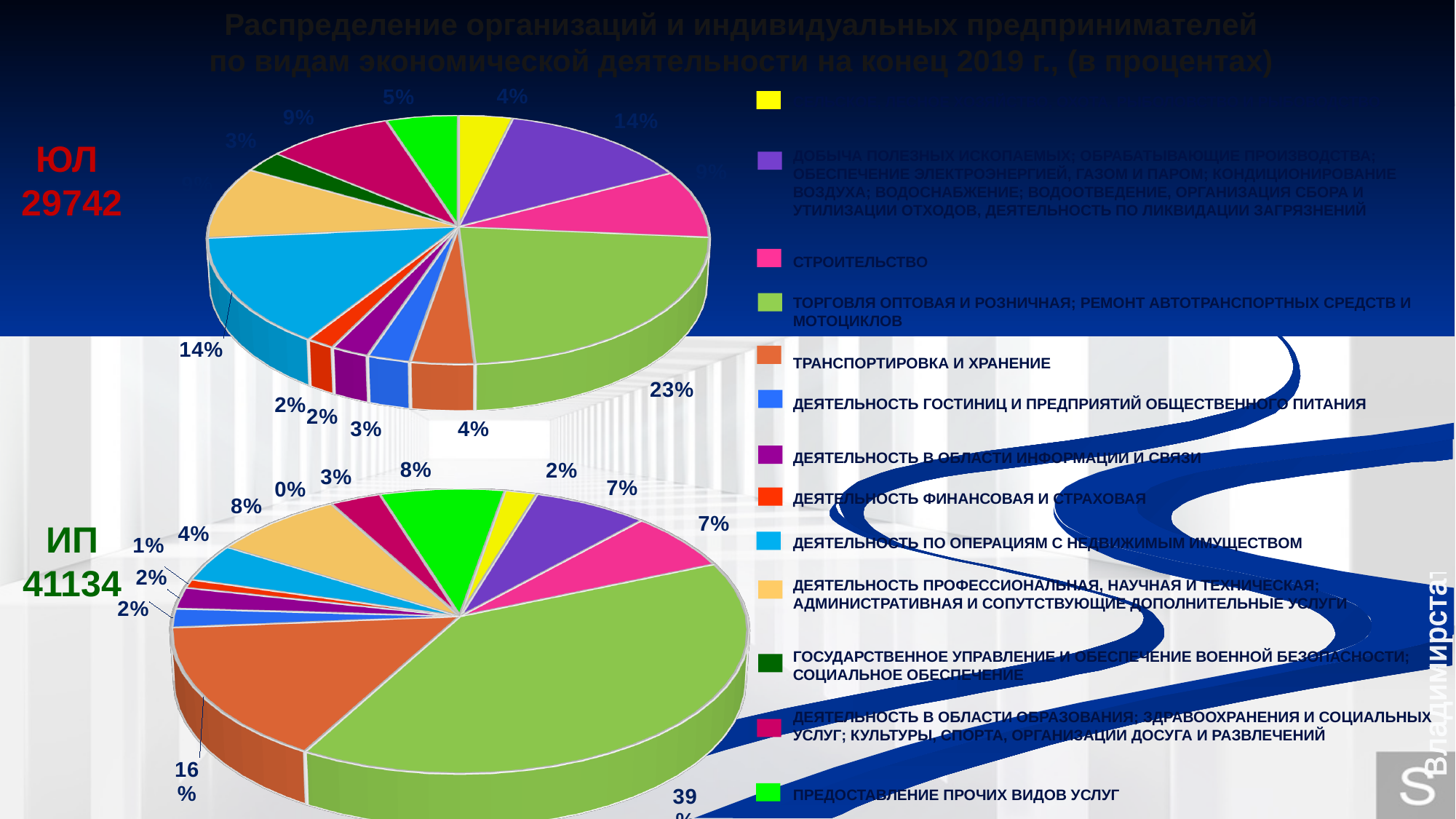

Распределение организаций и индивидуальных предпринимателей
по видам экономической деятельности на конец 2019 г., (в процентах)

[unsupported chart]

| СЕЛЬСКОЕ, ЛЕСНОЕ ХОЗЯЙСТВО, ОХОТА, РЫБОЛОВСТВО И РЫБОВОДСТВО |
| --- |
| ДОБЫЧА ПОЛЕЗНЫХ ИСКОПАЕМЫХ; ОБРАБАТЫВАЮЩИЕ ПРОИЗВОДСТВА; ОБЕСПЕЧЕНИЕ ЭЛЕКТРОЭНЕРГИЕЙ, ГАЗОМ И ПАРОМ; КОНДИЦИОНИРОВАНИЕ ВОЗДУХА; ВОДОСНАБЖЕНИЕ; ВОДООТВЕДЕНИЕ, ОРГАНИЗАЦИЯ СБОРА И УТИЛИЗАЦИИ ОТХОДОВ, ДЕЯТЕЛЬНОСТЬ ПО ЛИКВИДАЦИИ ЗАГРЯЗНЕНИЙ |
| СТРОИТЕЛЬСТВО |
| ТОРГОВЛЯ ОПТОВАЯ И РОЗНИЧНАЯ; РЕМОНТ АВТОТРАНСПОРТНЫХ СРЕДСТВ И МОТОЦИКЛОВ |
| ТРАНСПОРТИРОВКА И ХРАНЕНИЕ |
| ДЕЯТЕЛЬНОСТЬ ГОСТИНИЦ И ПРЕДПРИЯТИЙ ОБЩЕСТВЕННОГО ПИТАНИЯ |
| ДЕЯТЕЛЬНОСТЬ В ОБЛАСТИ ИНФОРМАЦИИ И СВЯЗИ |
| ДЕЯТЕЛЬНОСТЬ ФИНАНСОВАЯ И СТРАХОВАЯ |
| ДЕЯТЕЛЬНОСТЬ ПО ОПЕРАЦИЯМ С НЕДВИЖИМЫМ ИМУЩЕСТВОМ |
| ДЕЯТЕЛЬНОСТЬ ПРОФЕССИОНАЛЬНАЯ, НАУЧНАЯ И ТЕХНИЧЕСКАЯ; АДМИНИСТРАТИВНАЯ И СОПУТСТВУЮЩИЕ ДОПОЛНИТЕЛЬНЫЕ УСЛУГИ |
| ГОСУДАРСТВЕННОЕ УПРАВЛЕНИЕ И ОБЕСПЕЧЕНИЕ ВОЕННОЙ БЕЗОПАСНОСТИ; СОЦИАЛЬНОЕ ОБЕСПЕЧЕНИЕ |
| ДЕЯТЕЛЬНОСТЬ В ОБЛАСТИ ОБРАЗОВАНИЯ; ЗДРАВООХРАНЕНИЯ И СОЦИАЛЬНЫХ УСЛУГ; КУЛЬТУРЫ, СПОРТА, ОРГАНИЗАЦИИ ДОСУГА И РАЗВЛЕЧЕНИЙ |
| ПРЕДОСТАВЛЕНИЕ ПРОЧИХ ВИДОВ УСЛУГ |
ЮЛ
29742

[unsupported chart]

ИП
41134

Владимирстат